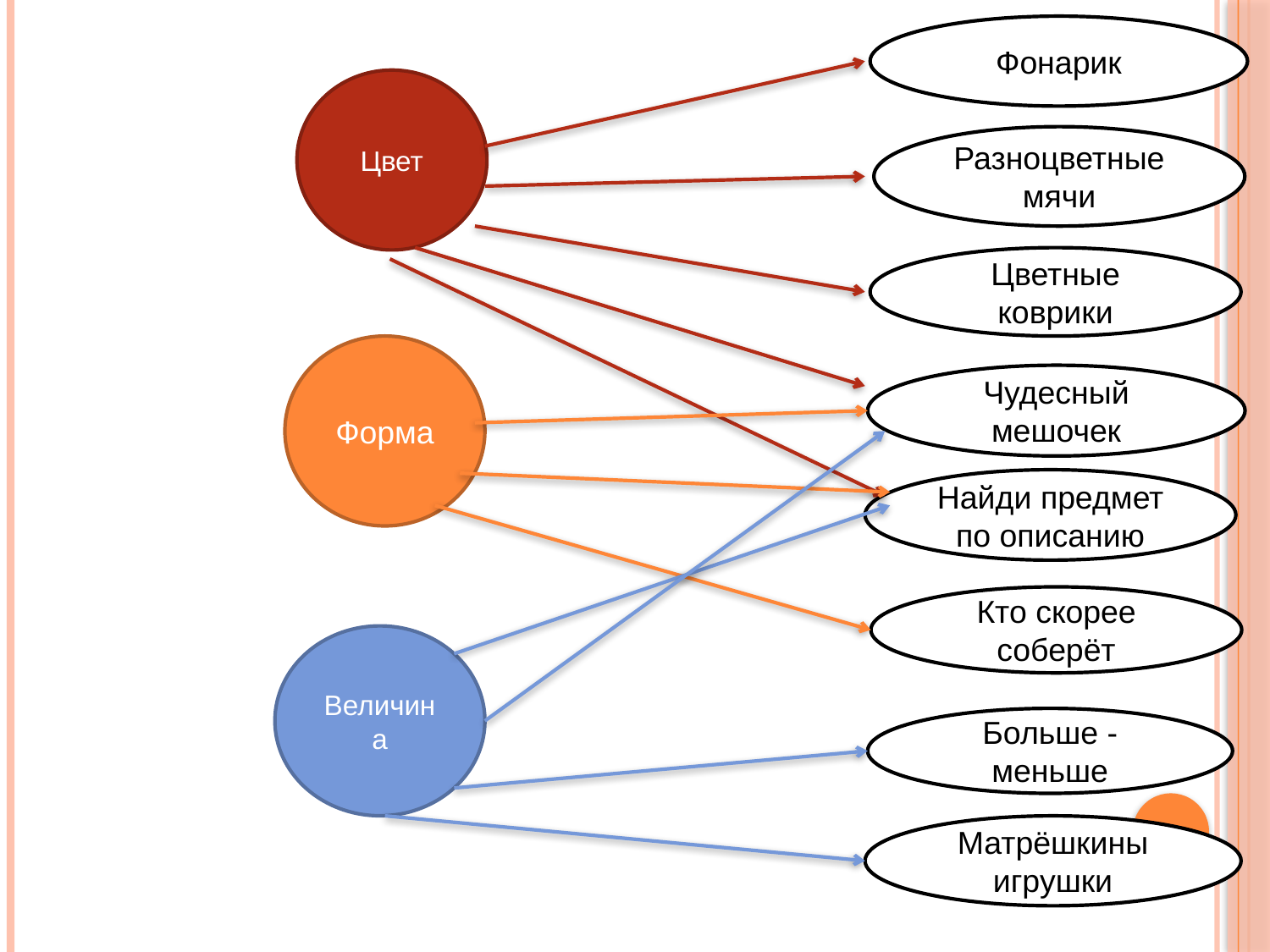

Фонарик
#
Цвет
Разноцветные мячи

Цветные коврики
Форма
Чудесный мешочек
Найди предмет по описанию
Кто скорее соберёт
Величина
Больше - меньше
Матрёшкины игрушки